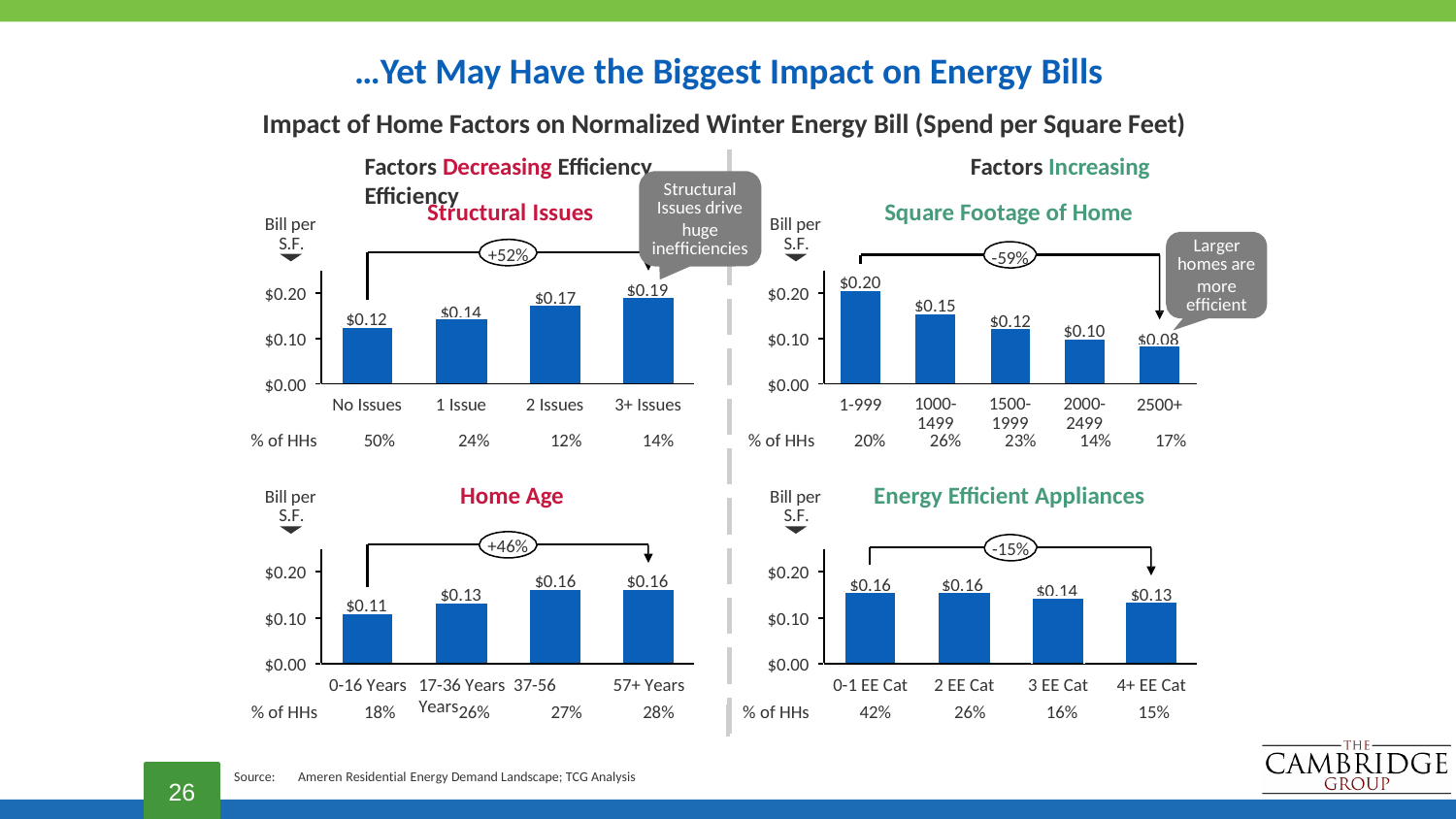

# …Yet May Have the Biggest Impact on Energy Bills
Impact of Home Factors on Normalized Winter Energy Bill (Spend per Square Feet)
Factors Decreasing Efficiency	Factors Increasing Efficiency

Structural Issues drive
Structural Issues
+52%
Square Footage of Home
-59%
Bill per S.F.
Bill per S.F.
huge

inefficiencies
Larger homes are

$0.20
more
$0.19
$0.20
$0.20
$0.17

efficient

$0.15

$0.14

$0.12
$0.12

$0.10

$0.08
$0.10
$0.10

$0.00
$0.00

No Issues
1 Issue
2 Issues
3+ Issues
1-999
1000-
1499
1500-
1999
2000-
2499
2500+
| % of HHs | 50% | 24% | 12% | 14% |
| --- | --- | --- | --- | --- |
| % of HHs | 20% | 26% | 23% | 14% | 17% |
| --- | --- | --- | --- | --- | --- |
Energy Efficient Appliances
Home Age
Bill per S.F.
Bill per S.F.

+46%

-15%

$0.20
$0.20
$0.16
$0.16

$0.16
$0.16
$0.14
$0.13
$0.13

$0.11

$0.10
$0.10

$0.00
$0.00

0-16 Years
17-36 Years  37-56 Years
57+ Years
0-1 EE Cat
2 EE Cat
3 EE Cat
4+ EE Cat
| % of HHs | 18% | 26% | 27% | 28% |
| --- | --- | --- | --- | --- |
| % of HHs | 42% | 26% | 16% | 15% |
| --- | --- | --- | --- | --- |
26
Source:
Ameren Residential Energy Demand Landscape; TCG Analysis